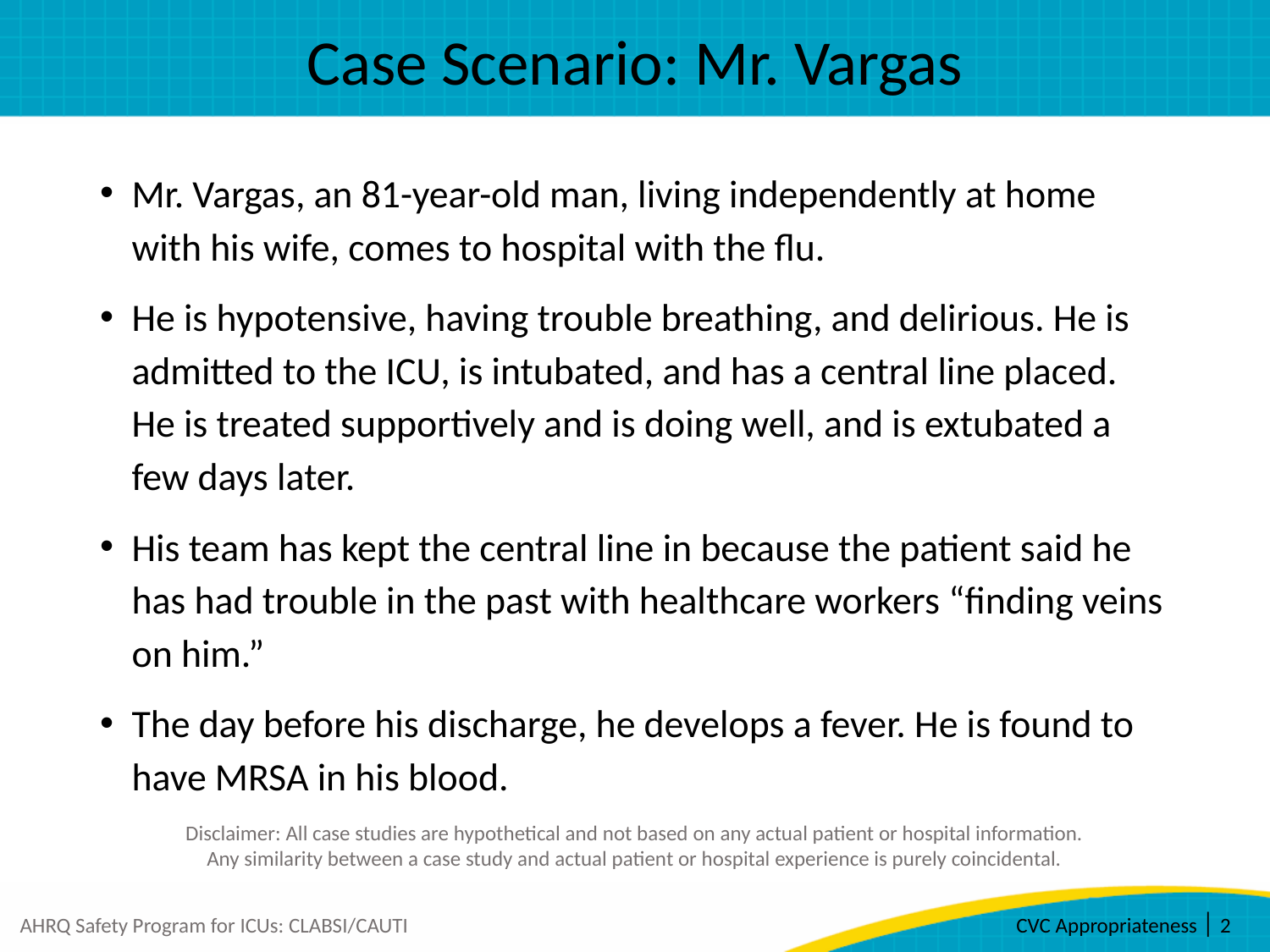

# Case Scenario: Mr. Vargas
Mr. Vargas, an 81-year-old man, living independently at home with his wife, comes to hospital with the flu.
He is hypotensive, having trouble breathing, and delirious. He is admitted to the ICU, is intubated, and has a central line placed. He is treated supportively and is doing well, and is extubated a few days later.
His team has kept the central line in because the patient said he has had trouble in the past with healthcare workers “finding veins on him.”
The day before his discharge, he develops a fever. He is found to have MRSA in his blood.
Disclaimer: All case studies are hypothetical and not based on any actual patient or hospital information. Any similarity between a case study and actual patient or hospital experience is purely coincidental.
AHRQ Safety Program for ICUs: CLABSI/CAUTI
CVC Appropriateness ׀ 2